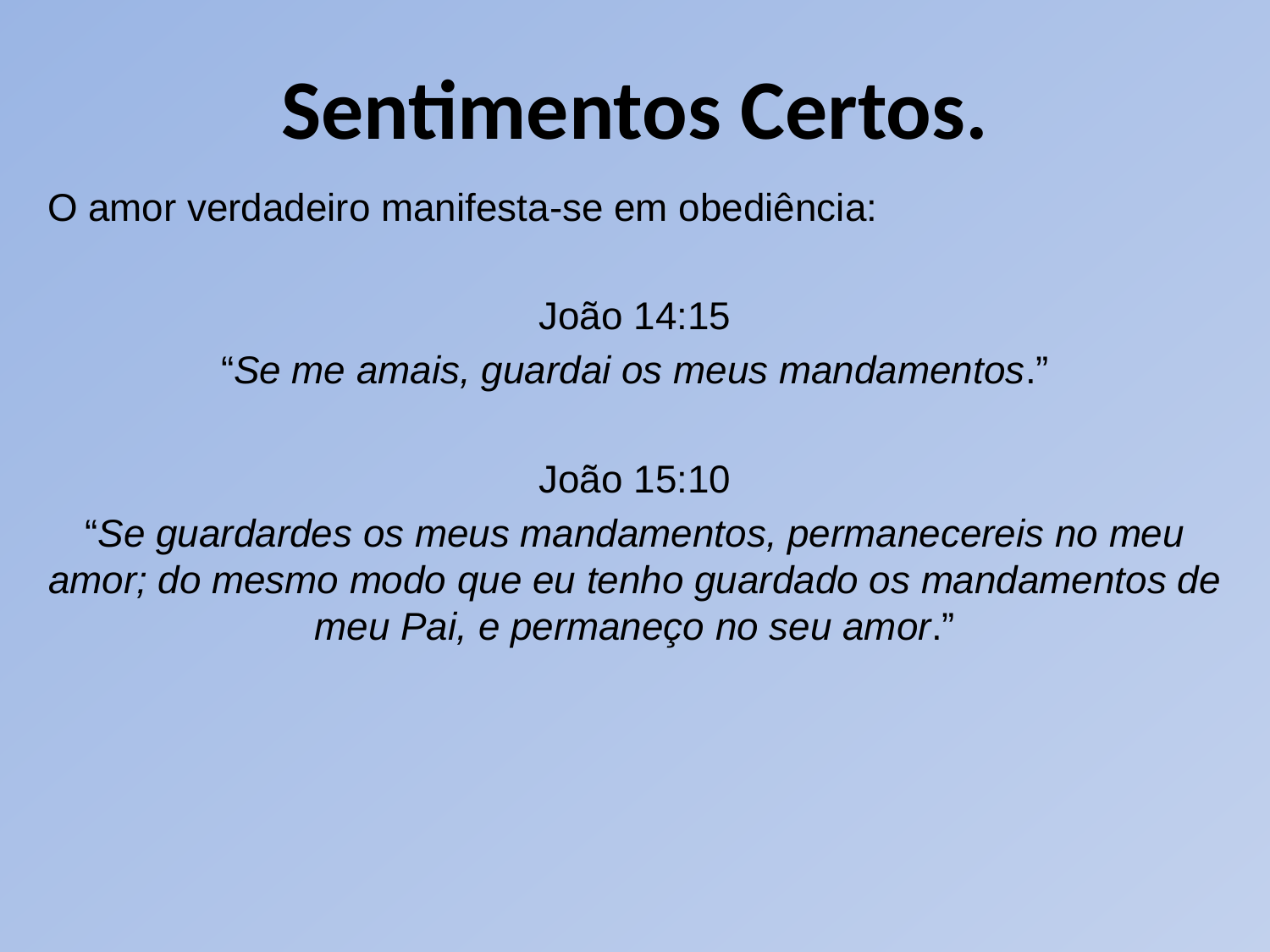

Sentimentos Certos.
O amor verdadeiro manifesta-se em obediência:

João 14:15
“Se me amais, guardai os meus mandamentos.”

João 15:10
“Se guardardes os meus mandamentos, permanecereis no meu amor; do mesmo modo que eu tenho guardado os mandamentos de meu Pai, e permaneço no seu amor.”